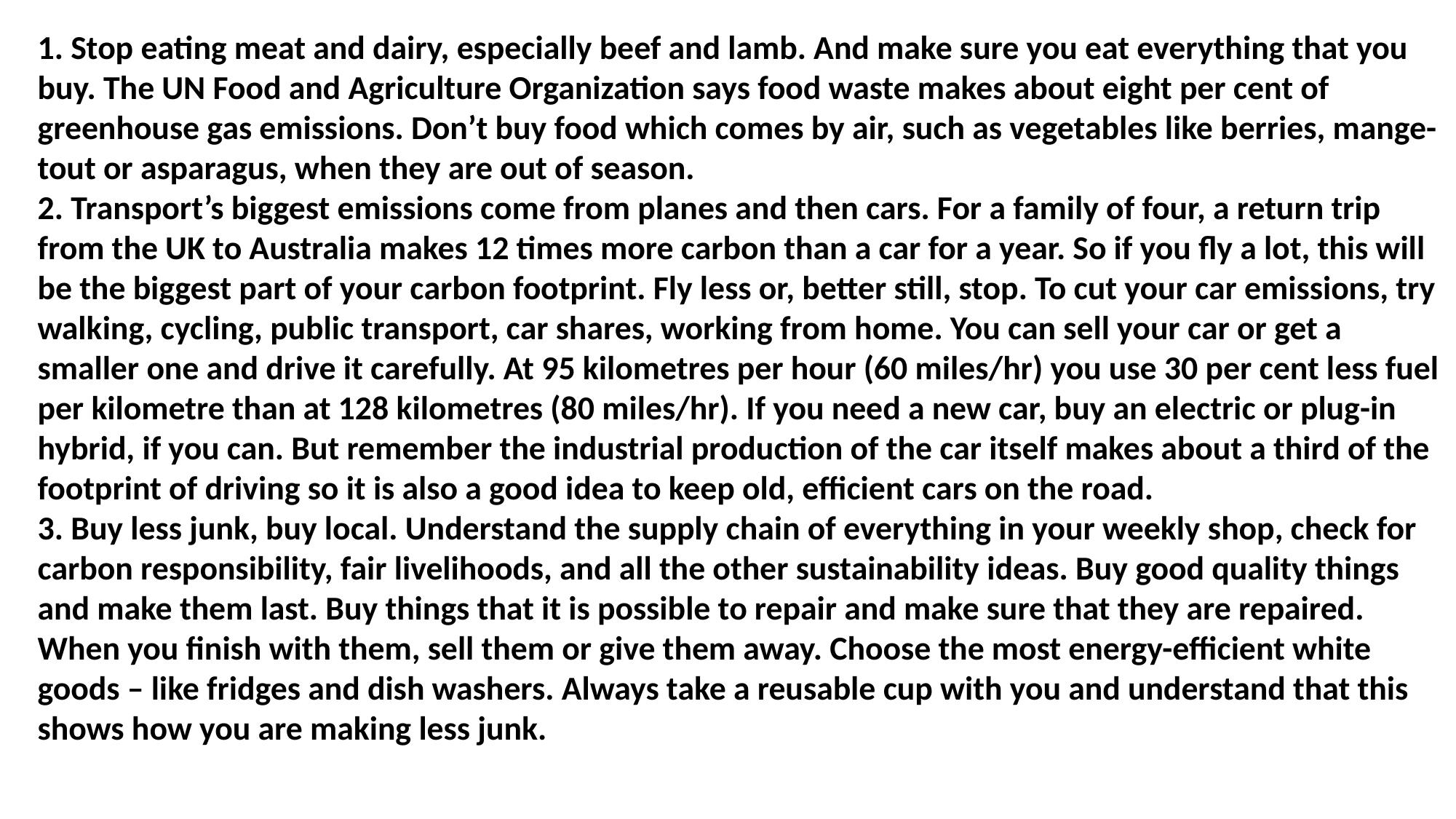

1. Stop eating meat and dairy, especially beef and lamb. And make sure you eat everything that you buy. The UN Food and Agriculture Organization says food waste makes about eight per cent of greenhouse gas emissions. Don’t buy food which comes by air, such as vegetables like berries, mange-tout or asparagus, when they are out of season.
2. Transport’s biggest emissions come from planes and then cars. For a family of four, a return trip from the UK to Australia makes 12 times more carbon than a car for a year. So if you fly a lot, this will be the biggest part of your carbon footprint. Fly less or, better still, stop. To cut your car emissions, try walking, cycling, public transport, car shares, working from home. You can sell your car or get a smaller one and drive it carefully. At 95 kilometres per hour (60 miles/hr) you use 30 per cent less fuel per kilometre than at 128 kilometres (80 miles/hr). If you need a new car, buy an electric or plug-in hybrid, if you can. But remember the industrial production of the car itself makes about a third of the footprint of driving so it is also a good idea to keep old, efficient cars on the road.
3. Buy less junk, buy local. Understand the supply chain of everything in your weekly shop, check for carbon responsibility, fair livelihoods, and all the other sustainability ideas. Buy good quality things and make them last. Buy things that it is possible to repair and make sure that they are repaired. When you finish with them, sell them or give them away. Choose the most energy-efficient white goods – like fridges and dish washers. Always take a reusable cup with you and understand that this shows how you are making less junk.